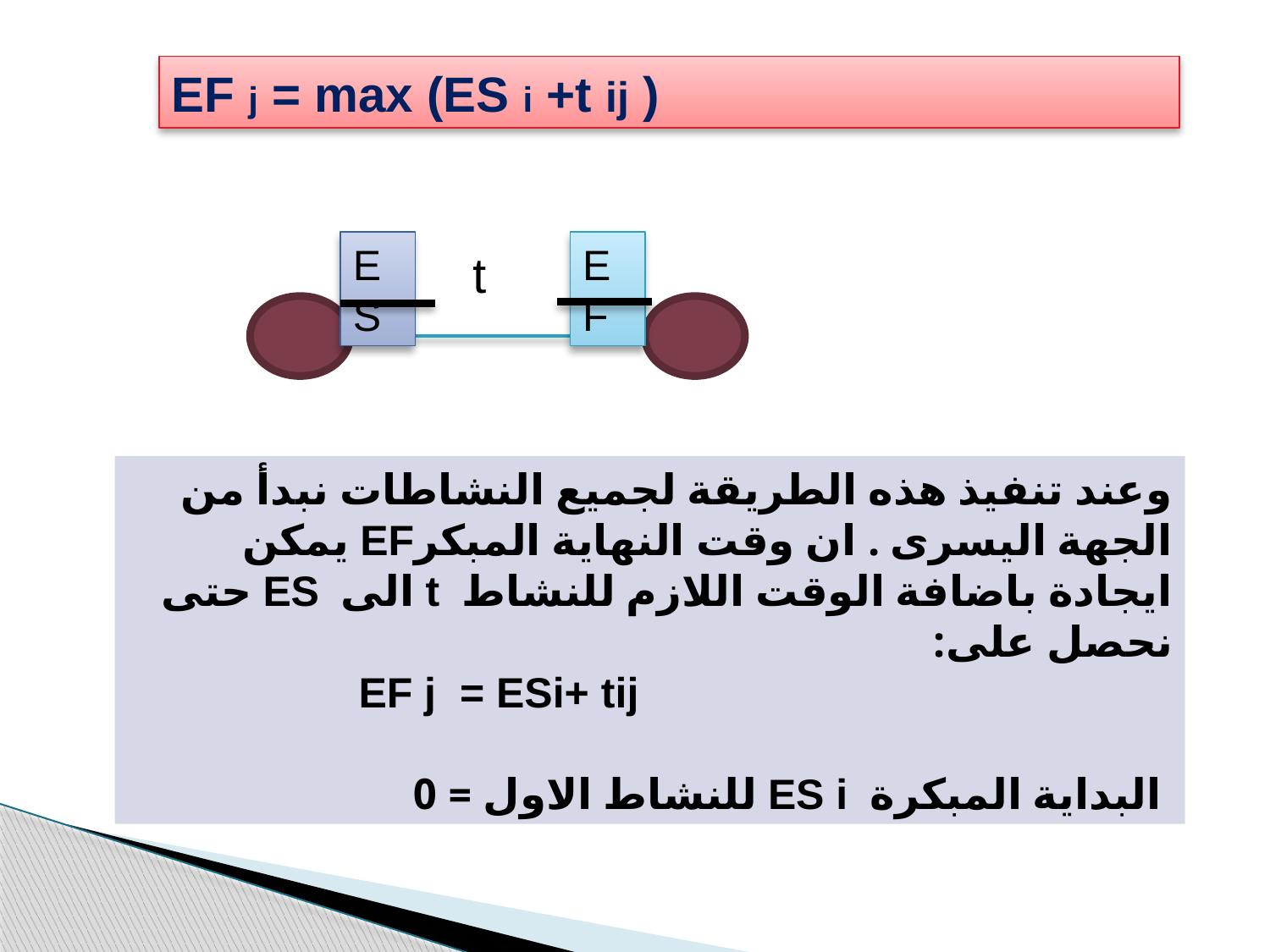

EF j = max (ES i +t ij )
ES
EF
t

وعند تنفيذ هذه الطريقة لجميع النشاطات نبدأ من الجهة اليسرى . ان وقت النهاية المبكرEF يمكن ايجادة باضافة الوقت اللازم للنشاط  t الى  ES حتى نحصل على:
EF j  = ESi+ tij

 البداية المبكرة  ES i للنشاط الاول = 0